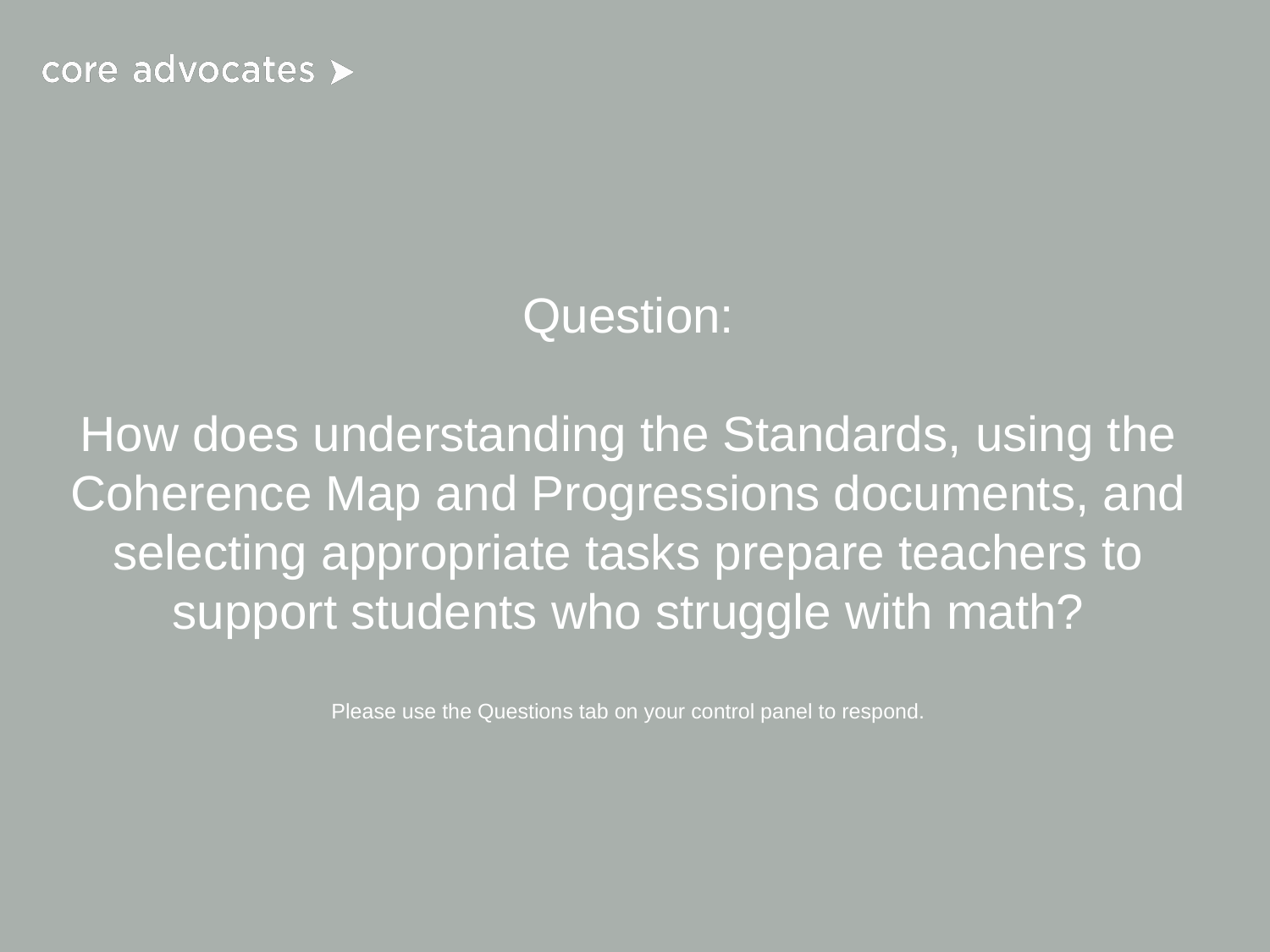

# Question:

How does understanding the Standards, using the Coherence Map and Progressions documents, and selecting appropriate tasks prepare teachers to support students who struggle with math?

Please use the Questions tab on your control panel to respond.